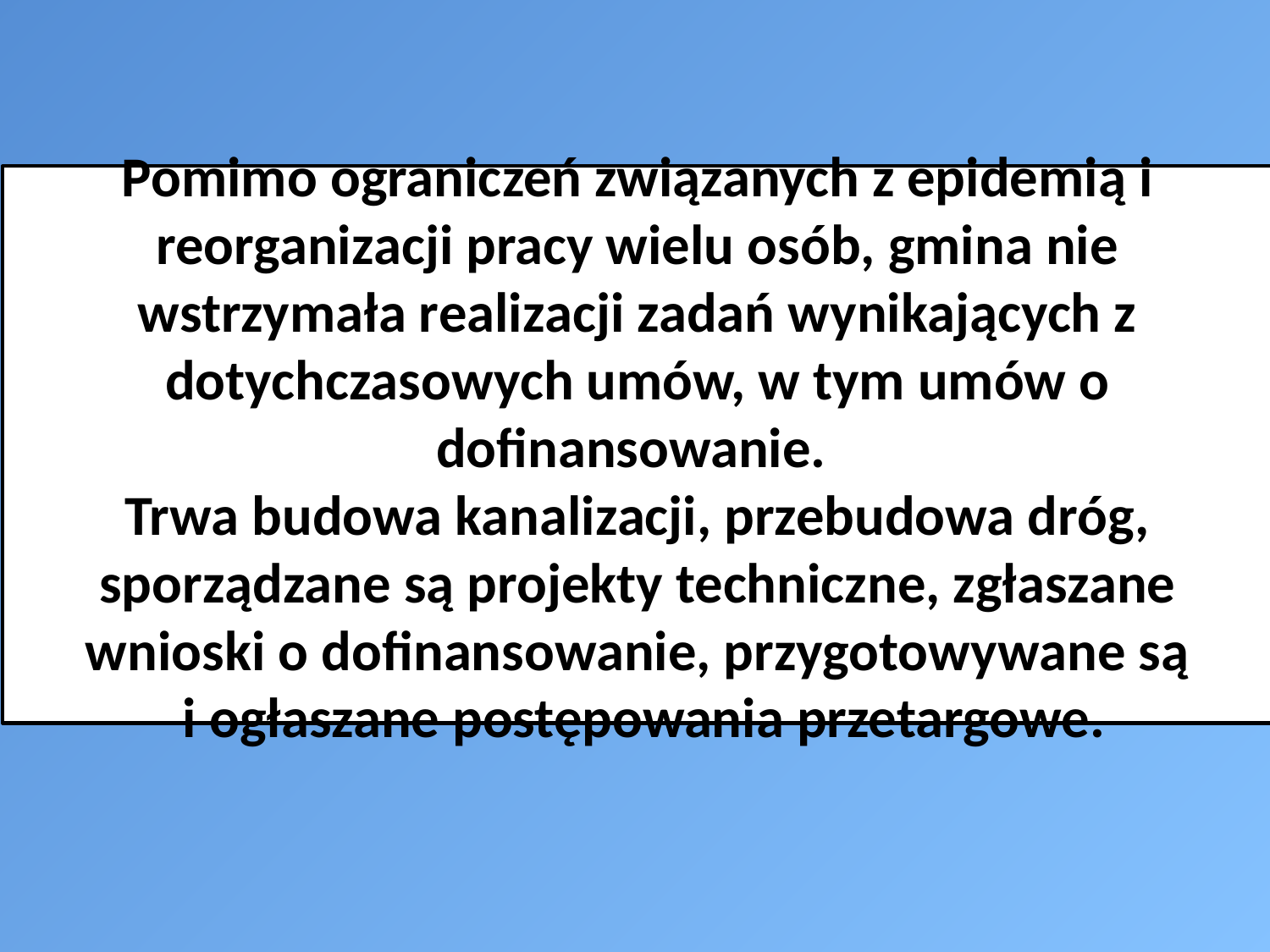

# Pomimo ograniczeń związanych z epidemią i reorganizacji pracy wielu osób, gmina nie wstrzymała realizacji zadań wynikających z dotychczasowych umów, w tym umów o dofinansowanie. Trwa budowa kanalizacji, przebudowa dróg, sporządzane są projekty techniczne, zgłaszane wnioski o dofinansowanie, przygotowywane są i ogłaszane postępowania przetargowe.